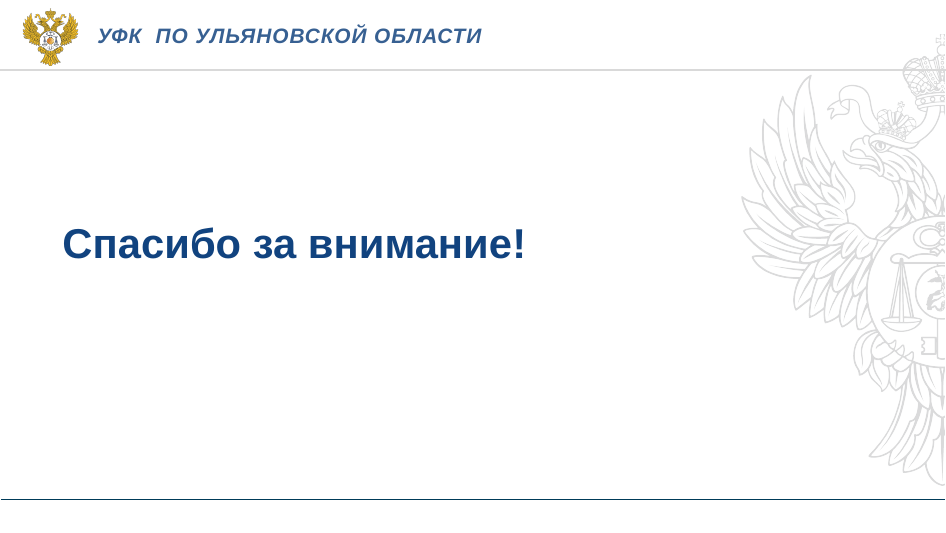

Уфк  по ульяновской области

Спасибо за внимание!